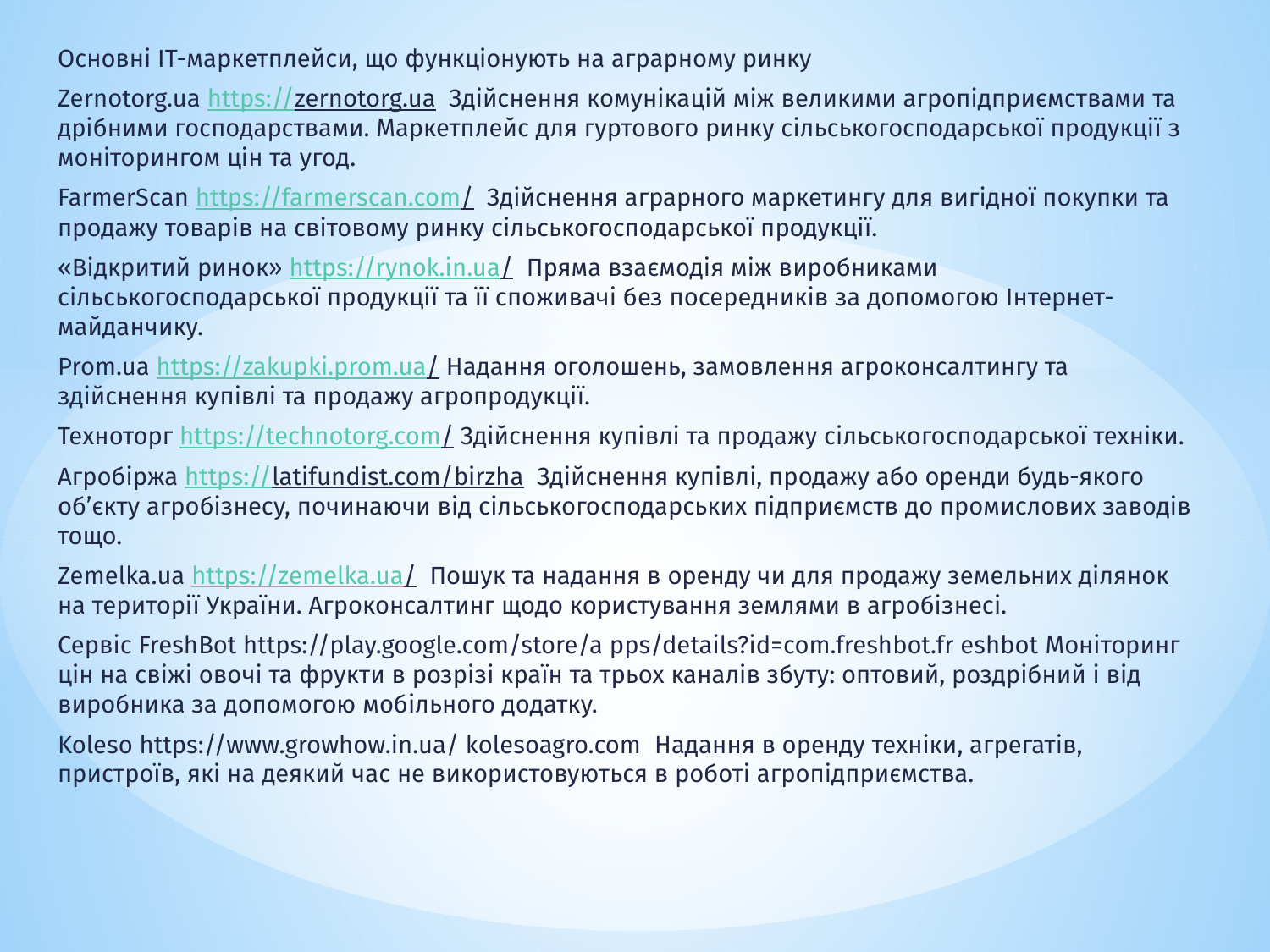

Основні ІТ-маркетплейси, що функціонують на аграрному ринку
Zernotorg.ua https://zernotorg.ua  Здійснення комунікацій між великими агропідприємствами та дрібними господарствами. Маркетплейс для гуртового ринку сільськогосподарської продукції з моніторингом цін та угод.
FarmerScan https://farmerscan.com/  Здійснення аграрного маркетингу для вигідної покупки та продажу товарів на світовому ринку сільськогосподарської продукції.
«Відкритий ринок» https://rynok.in.ua/  Пряма взаємодія між виробниками сільськогосподарської продукції та її споживачі без посередників за допомогою Інтернет-майданчику.
Prom.ua https://zakupki.prom.ua/ Надання оголошень, замовлення агроконсалтингу та здійснення купівлі та продажу агропродукції.
Техноторг https://technotorg.com/ Здійснення купівлі та продажу сільськогосподарської техніки.
Агробіржа https://latifundist.com/birzha  Здійснення купівлі, продажу або оренди будь-якого об’єкту агробізнесу, починаючи від сільськогосподарських підприємств до промислових заводів тощо.
Zemelka.ua https://zemelka.ua/  Пошук та надання в оренду чи для продажу земельних ділянок на території України. Агроконсалтинг щодо користування землями в агробізнесі.
Сервіс FreshBot https://play.google.com/store/a pps/details?id=com.freshbot.fr eshbot Моніторинг цін на свіжі овочі та фрукти в розрізі країн та трьох каналів збуту: оптовий, роздрібний і від виробника за допомогою мобільного додатку.
Koleso https://www.growhow.in.ua/ kolesoagro.com  Надання в оренду техніки, агрегатів, пристроїв, які на деякий час не використовуються в роботі агропідприємства.